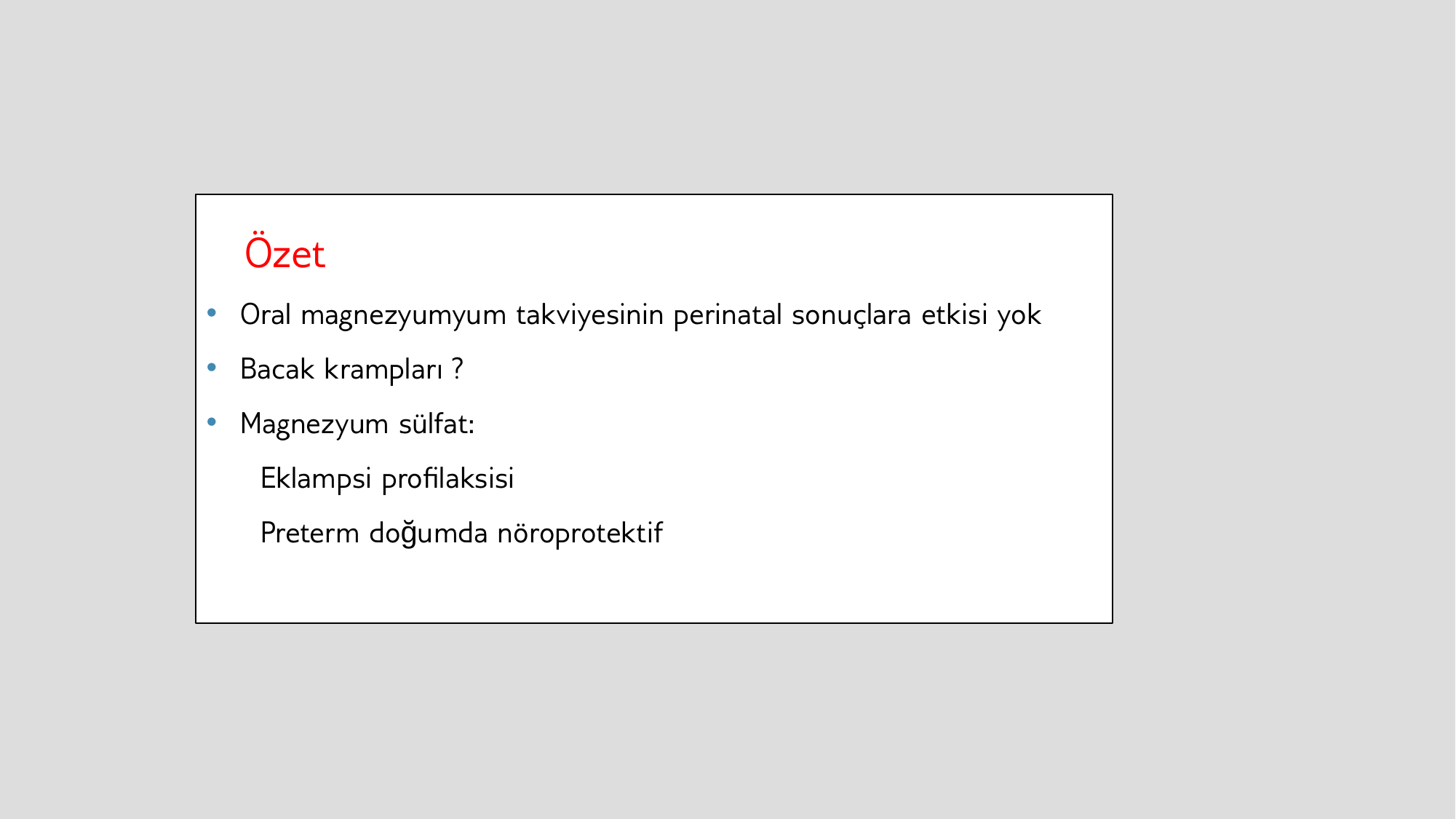

Özet
Oral magnezyumyum takviyesinin perinatal sonuçlara etkisi yok
Bacak krampları ?
Magnezyum sülfat:
Eklampsi profilaksisi
Preterm doğumda nöroprotektif